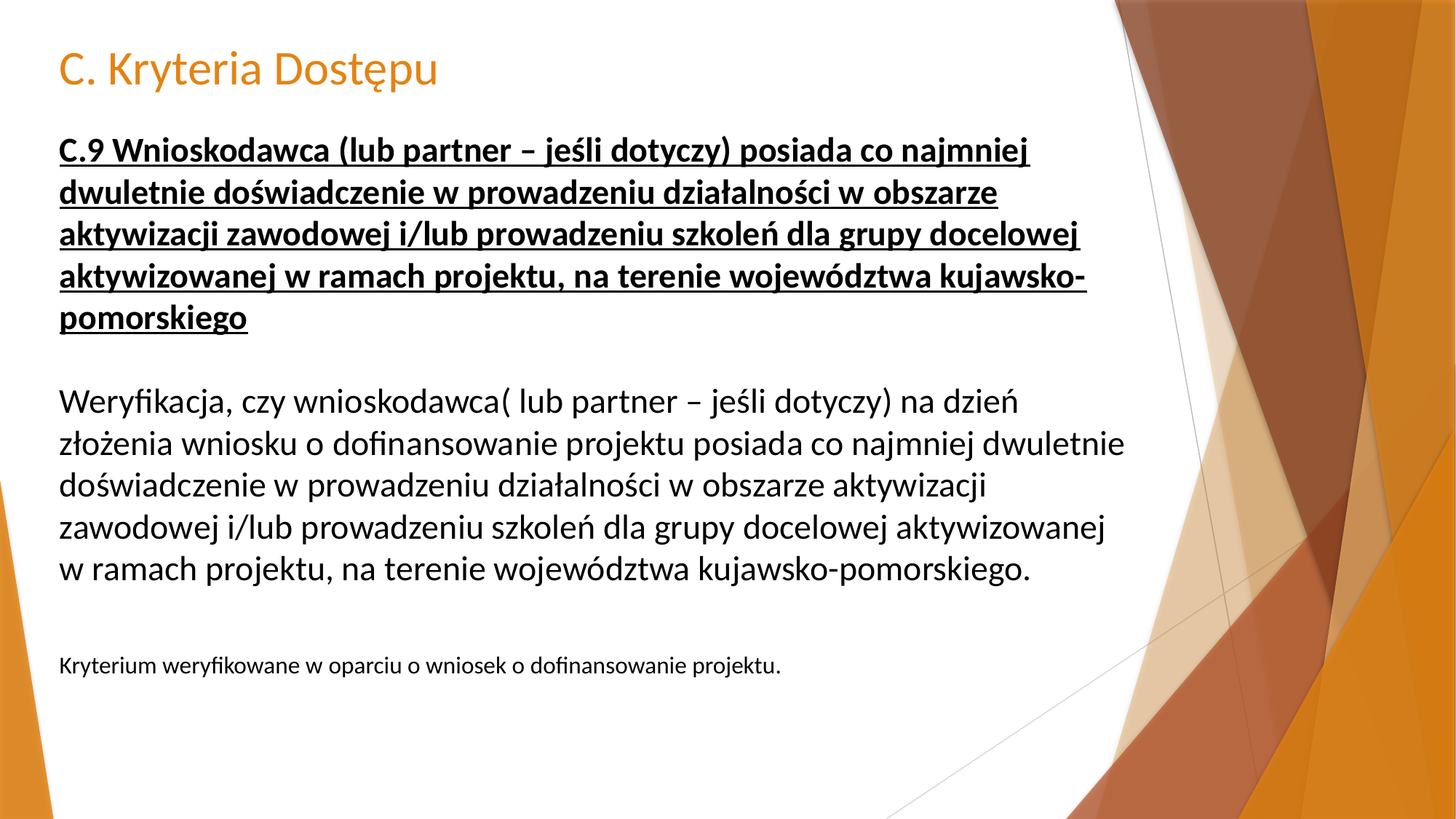

C. Kryteria Dostępu

C.9 Wnioskodawca (lub partner – jeśli dotyczy) posiada co najmniej dwuletnie doświadczenie w prowadzeniu działalności w obszarze aktywizacji zawodowej i/lub prowadzeniu szkoleń dla grupy docelowej aktywizowanej w ramach projektu, na terenie województwa kujawsko-pomorskiego

Weryfikacja, czy wnioskodawca( lub partner – jeśli dotyczy) na dzień złożenia wniosku o dofinansowanie projektu posiada co najmniej dwuletnie doświadczenie w prowadzeniu działalności w obszarze aktywizacji zawodowej i/lub prowadzeniu szkoleń dla grupy docelowej aktywizowanej w ramach projektu, na terenie województwa kujawsko-pomorskiego.

Kryterium weryfikowane w oparciu o wniosek o dofinansowanie projektu.